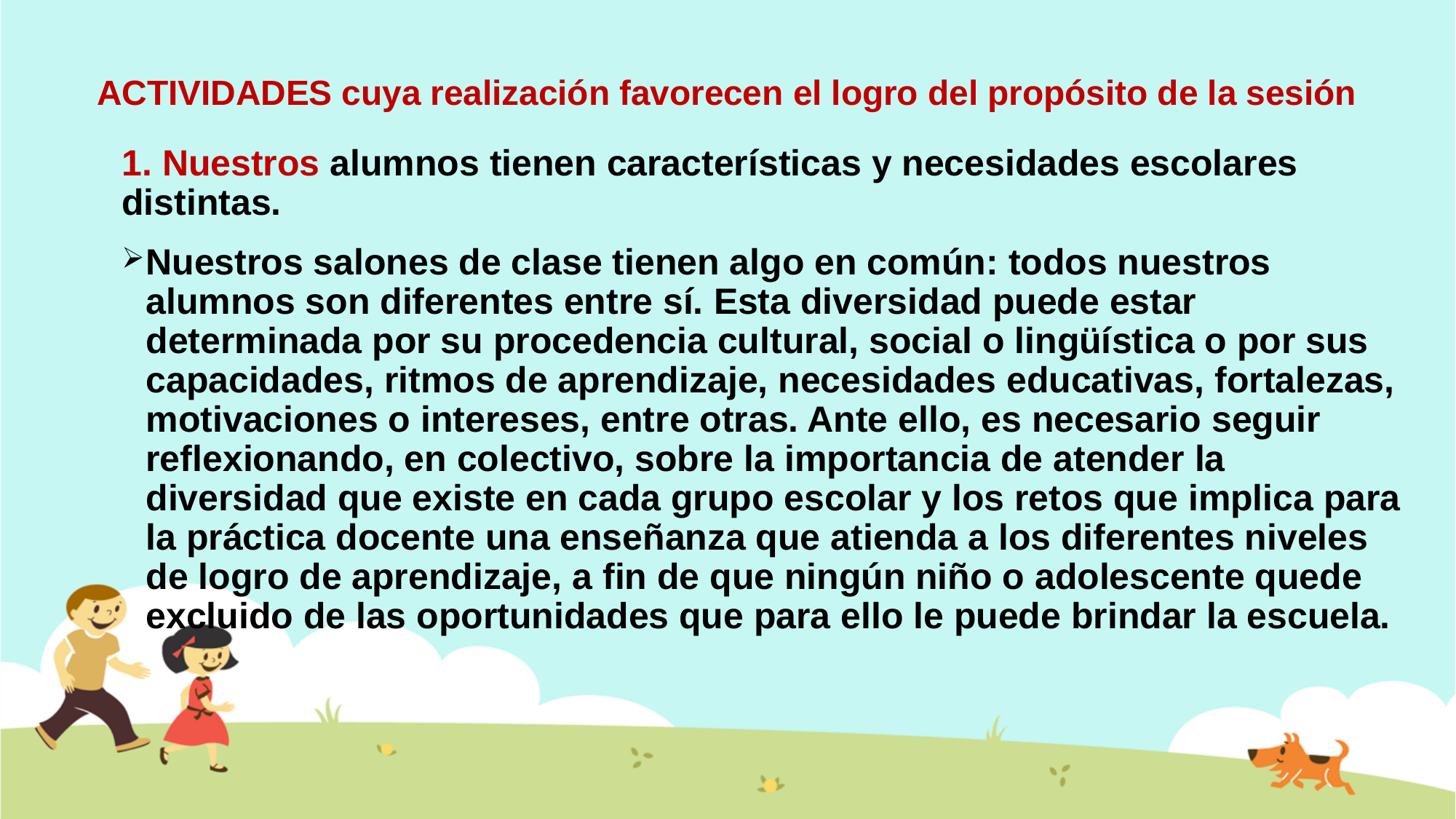

# ACTIVIDADES cuya realización favorecen el logro del propósito de la sesión
1. Nuestros alumnos tienen características y necesidades escolares distintas.
Nuestros salones de clase tienen algo en común: todos nuestros alumnos son diferentes entre sí. Esta diversidad puede estar determinada por su procedencia cultural, social o lingüística o por sus capacidades, ritmos de aprendizaje, necesidades educativas, fortalezas, motivaciones o intereses, entre otras. Ante ello, es necesario seguir reflexionando, en colectivo, sobre la importancia de atender la diversidad que existe en cada grupo escolar y los retos que implica para la práctica docente una enseñanza que atienda a los diferentes niveles de logro de aprendizaje, a fin de que ningún niño o adolescente quede excluido de las oportunidades que para ello le puede brindar la escuela.